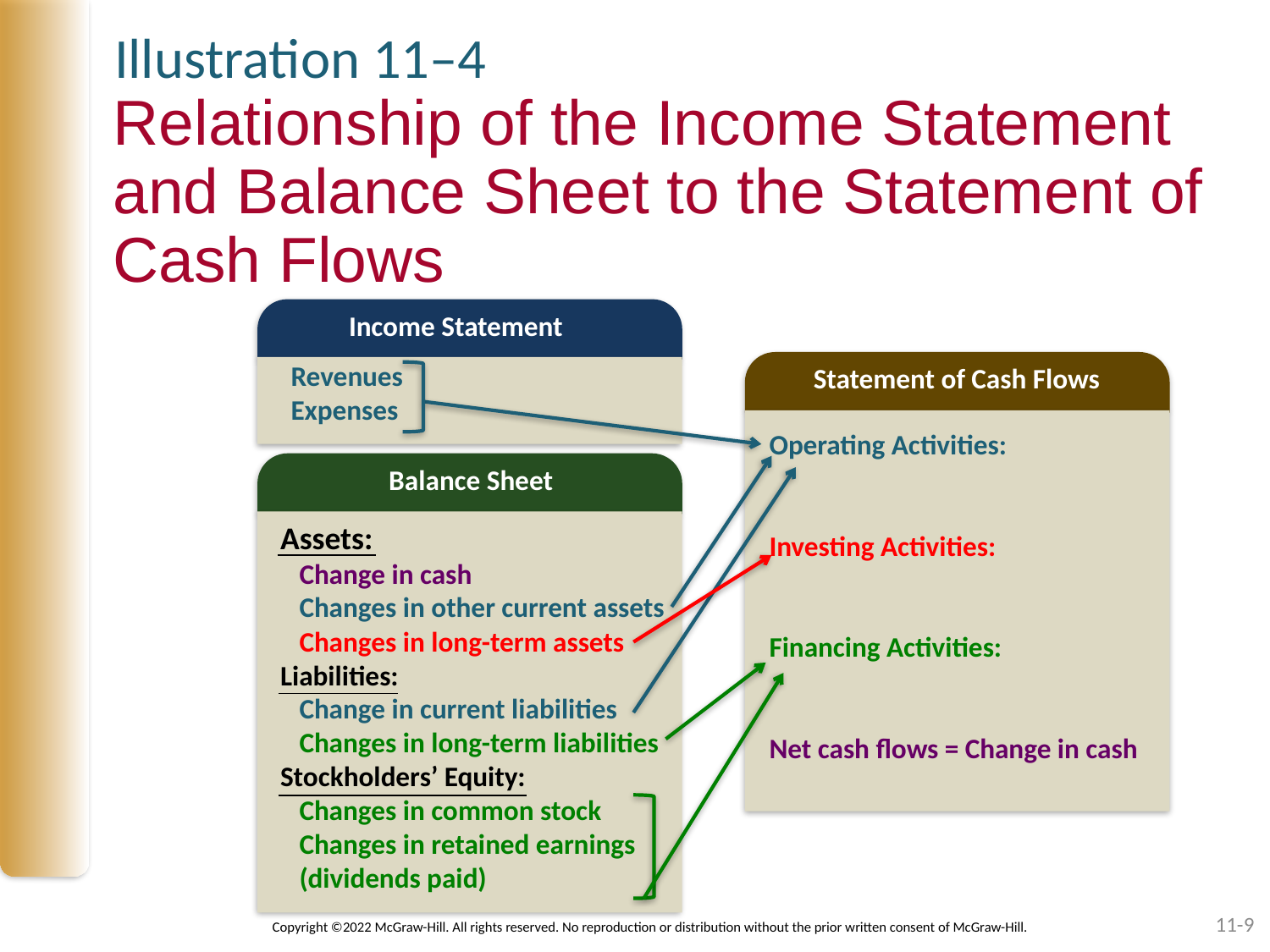

Illustration 11–4
# Relationship of the Income Statement and Balance Sheet to the Statement of Cash Flows

Income Statement
Revenues
Expenses

Statement of Cash Flows

Operating Activities:

Investing Activities:

Financing Activities:

Net cash flows = Change in cash

Balance Sheet

Assets:
   Change in cash
   Changes in other current assets
   Changes in long-term assets
Liabilities:
   Change in current liabilities
   Changes in long-term liabilities
Stockholders’ Equity:
   Changes in common stock
   Changes in retained earnings
   (dividends paid)

11-9
Copyright ©2022 McGraw-Hill. All rights reserved. No reproduction or distribution without the prior written consent of McGraw-Hill.